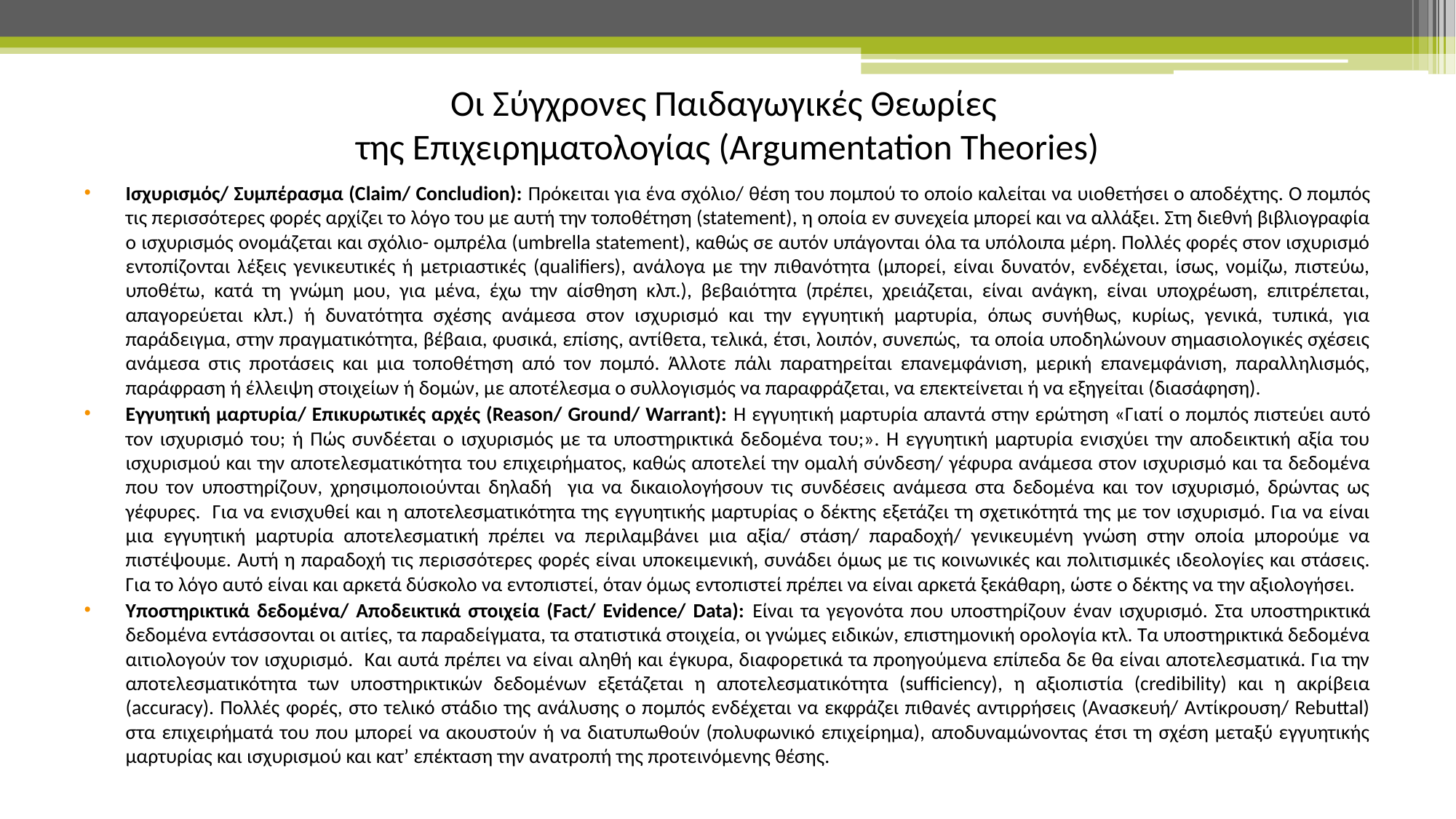

# Οι Σύγχρονες Παιδαγωγικές Θεωρίες της Επιχειρηματολογίας (Argumentation Theories)
Ισχυρισμός/ Συμπέρασμα (Claim/ Concludion): Πρόκειται για ένα σχόλιο/ θέση του πομπού το οποίο καλείται να υιοθετήσει ο αποδέχτης. Ο πομπός τις περισσότερες φορές αρχίζει το λόγο του με αυτή την τοποθέτηση (statement), η οποία εν συνεχεία μπορεί και να αλλάξει. Στη διεθνή βιβλιογραφία ο ισχυρισμός ονομάζεται και σχόλιο- ομπρέλα (umbrella statement), καθώς σε αυτόν υπάγονται όλα τα υπόλοιπα μέρη. Πολλές φορές στον ισχυρισμό εντοπίζονται λέξεις γενικευτικές ή μετριαστικές (qualifiers), ανάλογα με την πιθανότητα (μπορεί, είναι δυνατόν, ενδέχεται, ίσως, νομίζω, πιστεύω, υποθέτω, κατά τη γνώμη μου, για μένα, έχω την αίσθηση κλπ.), βεβαιότητα (πρέπει, χρειάζεται, είναι ανάγκη, είναι υποχρέωση, επιτρέπεται, απαγορεύεται κλπ.) ή δυνατότητα σχέσης ανάμεσα στον ισχυρισμό και την εγγυητική μαρτυρία, όπως συνήθως, κυρίως, γενικά, τυπικά, για παράδειγμα, στην πραγματικότητα, βέβαια, φυσικά, επίσης, αντίθετα, τελικά, έτσι, λοιπόν, συνεπώς,  τα οποία υποδηλώνουν σημασιολογικές σχέσεις ανάμεσα στις προτάσεις και μια τοποθέτηση από τον πομπό. Άλλοτε πάλι παρατηρείται επανεμφάνιση, μερική επανεμφάνιση, παραλληλισμός, παράφραση ή έλλειψη στοιχείων ή δομών, με αποτέλεσμα ο συλλογισμός να παραφράζεται, να επεκτείνεται ή να εξηγείται (διασάφηση).
Εγγυητική μαρτυρία/ Επικυρωτικές αρχές (Reason/ Ground/ Warrant): Η εγγυητική μαρτυρία απαντά στην ερώτηση «Γιατί ο πομπός πιστεύει αυτό τον ισχυρισμό του; ή Πώς συνδέεται ο ισχυρισμός με τα υποστηρικτικά δεδομένα του;». Η εγγυητική μαρτυρία ενισχύει την αποδεικτική αξία του ισχυρισμού και την αποτελεσματικότητα του επιχειρήματος, καθώς αποτελεί την ομαλή σύνδεση/ γέφυρα ανάμεσα στον ισχυρισμό και τα δεδομένα που τον υποστηρίζουν, χρησιμοποιούνται δηλαδή  για να δικαιολογήσουν τις συνδέσεις ανάμεσα στα δεδομένα και τον ισχυρισμό, δρώντας ως γέφυρες.  Για να ενισχυθεί και η αποτελεσματικότητα της εγγυητικής μαρτυρίας ο δέκτης εξετάζει τη σχετικότητά της με τον ισχυρισμό. Για να είναι μια εγγυητική μαρτυρία αποτελεσματική πρέπει να περιλαμβάνει μια αξία/ στάση/ παραδοχή/ γενικευμένη γνώση στην οποία μπορούμε να πιστέψουμε. Αυτή η παραδοχή τις περισσότερες φορές είναι υποκειμενική, συνάδει όμως με τις κοινωνικές και πολιτισμικές ιδεολογίες και στάσεις. Για το λόγο αυτό είναι και αρκετά δύσκολο να εντοπιστεί, όταν όμως εντοπιστεί πρέπει να είναι αρκετά ξεκάθαρη, ώστε ο δέκτης να την αξιολογήσει.
Υποστηρικτικά δεδομένα/ Αποδεικτικά στοιχεία (Fact/ Evidence/ Data): Είναι τα γεγονότα που υποστηρίζουν έναν ισχυρισμό. Στα υποστηρικτικά δεδομένα εντάσσονται οι αιτίες, τα παραδείγματα, τα στατιστικά στοιχεία, οι γνώμες ειδικών, επιστημονική ορολογία κτλ. Τα υποστηρικτικά δεδομένα αιτιολογούν τον ισχυρισμό.  Και αυτά πρέπει να είναι αληθή και έγκυρα, διαφορετικά τα προηγούμενα επίπεδα δε θα είναι αποτελεσματικά. Για την αποτελεσματικότητα των υποστηρικτικών δεδομένων εξετάζεται η αποτελεσματικότητα (sufficiency), η αξιοπιστία (credibility) και η ακρίβεια (accuracy). Πολλές φορές, στο τελικό στάδιο της ανάλυσης ο πομπός ενδέχεται να εκφράζει πιθανές αντιρρήσεις (Ανασκευή/ Αντίκρουση/ Rebuttal) στα επιχειρήματά του που μπορεί να ακουστούν ή να διατυπωθούν (πολυφωνικό επιχείρημα), αποδυναμώνοντας έτσι τη σχέση μεταξύ εγγυητικής μαρτυρίας και ισχυρισμού και κατ’ επέκταση την ανατροπή της προτεινόμενης θέσης.